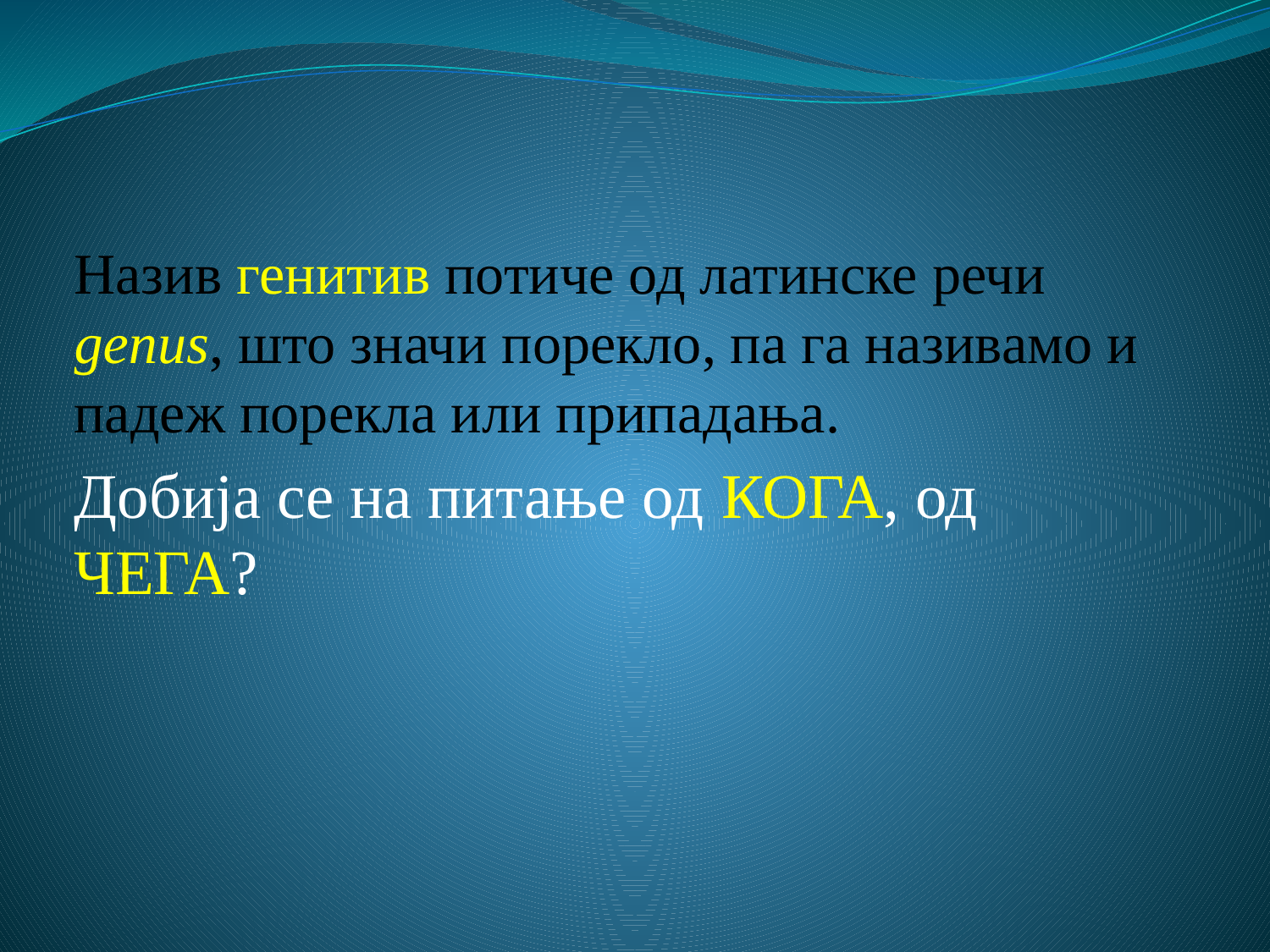

# Назив генитив потиче од латинске речи genus, што значи порекло, па га називамо и падеж порекла или припадања.
Добија се на питање од КОГА, од ЧЕГА?